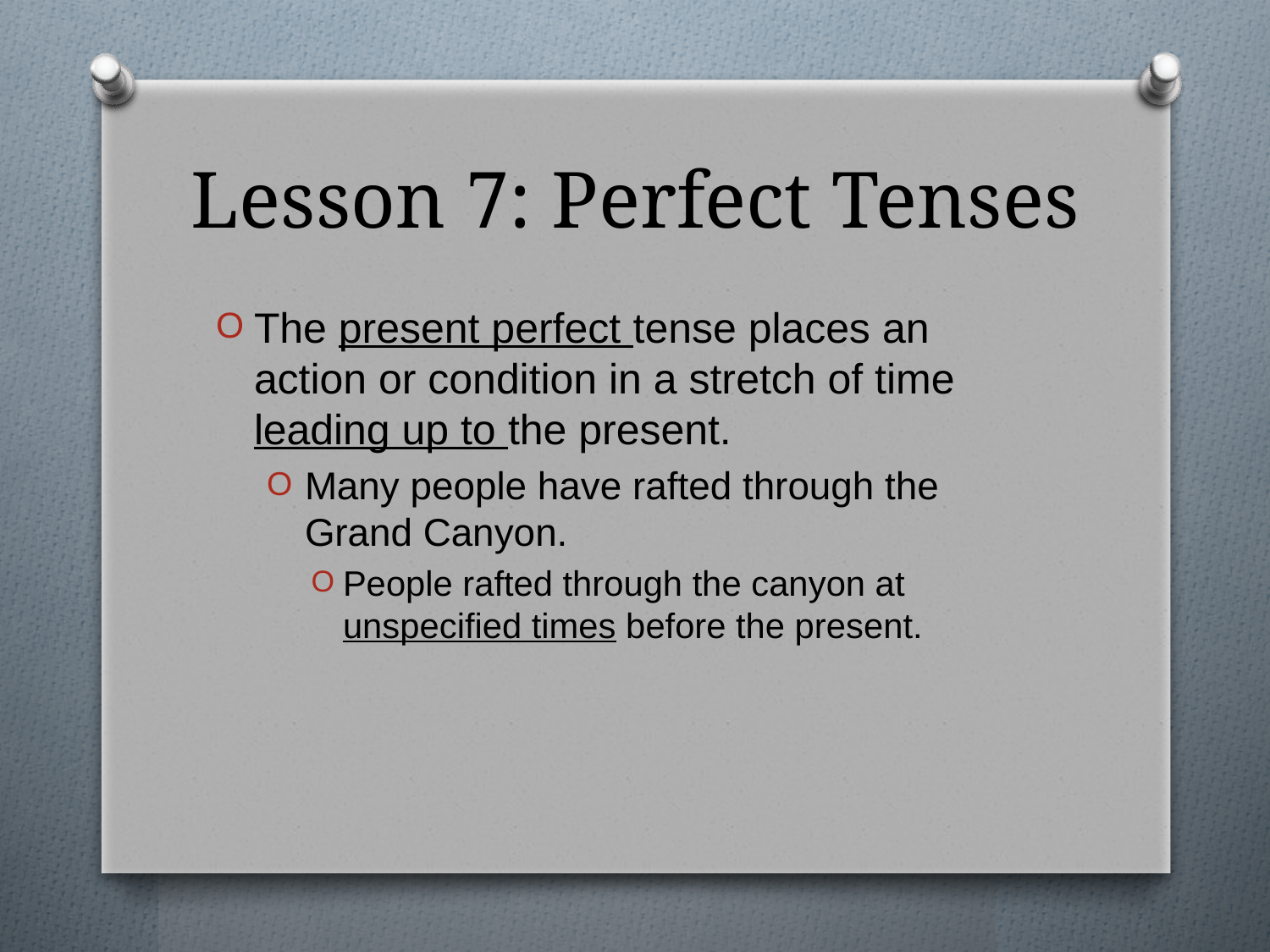

# Lesson 7: Perfect Tenses
The present perfect tense places an action or condition in a stretch of time leading up to the present.
Many people have rafted through the Grand Canyon.
People rafted through the canyon at unspecified times before the present.